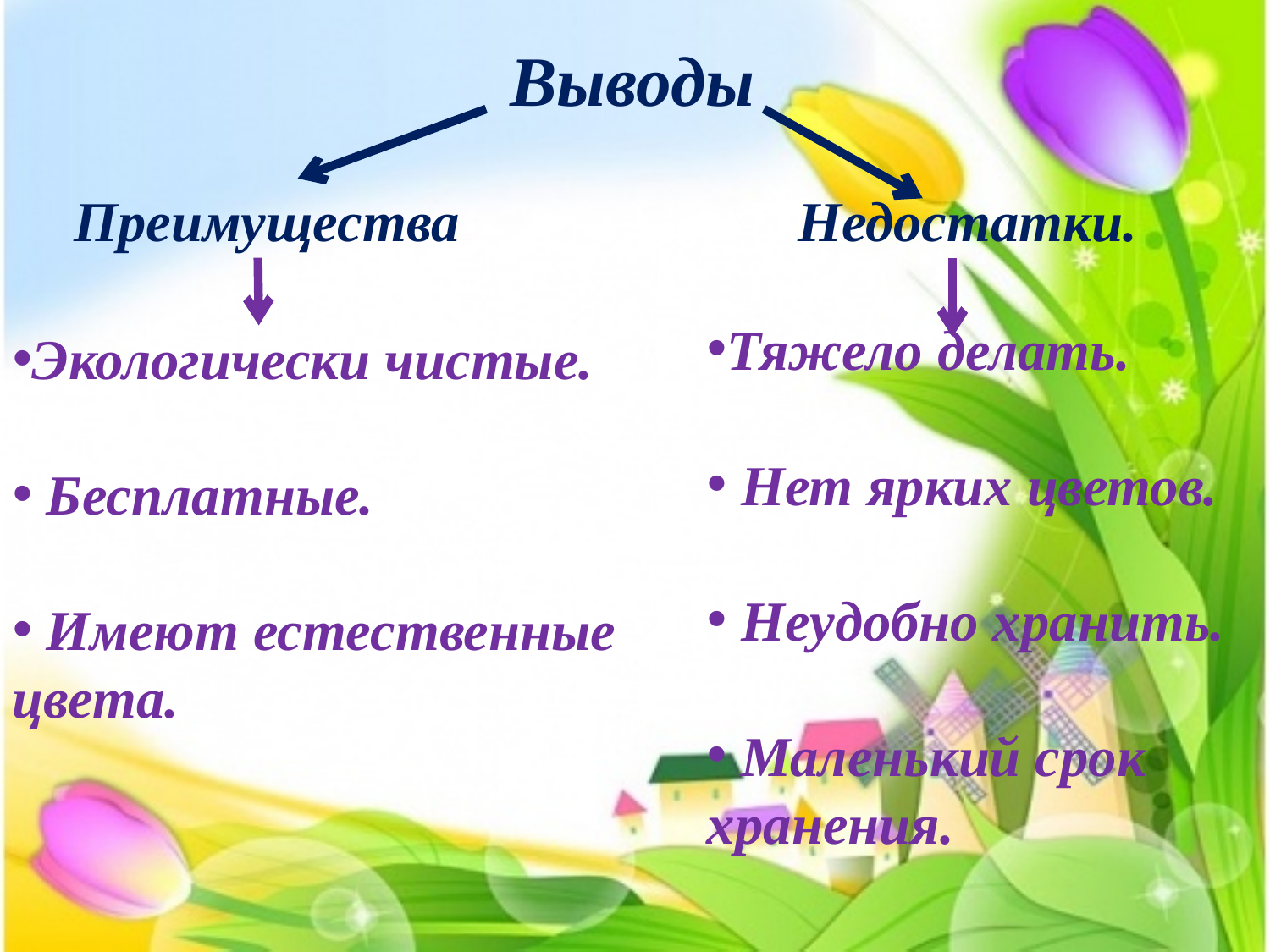

Выводы
Преимущества
Недостатки.
Тяжело делать.

 Нет ярких цветов.

 Неудобно хранить.

 Маленький срок  хранения.
Экологически чистые.

 Бесплатные.

 Имеют естественные цвета.